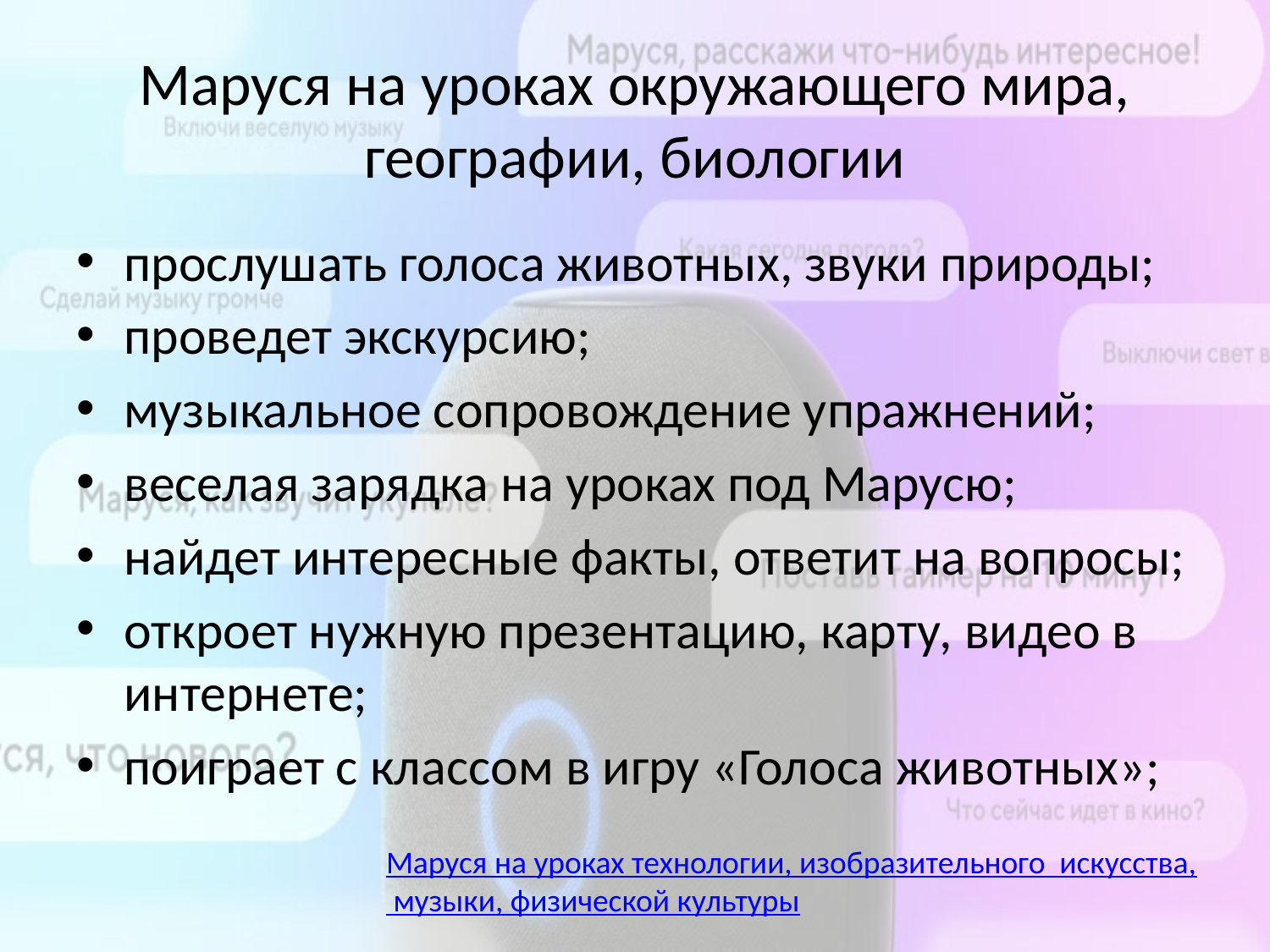

# Маруся на уроках окружающего мира, географии, биологии
прослушать голоса животных, звуки природы;
проведет экскурсию;
музыкальное сопровождение упражнений;
веселая зарядка на уроках под Марусю;
найдет интересные факты, ответит на вопросы;
откроет нужную презентацию, карту, видео в интернете;
поиграет с классом в игру «Голоса животных»;
Маруся на уроках технологии, изобразительного  искусства,
 музыки, физической культуры